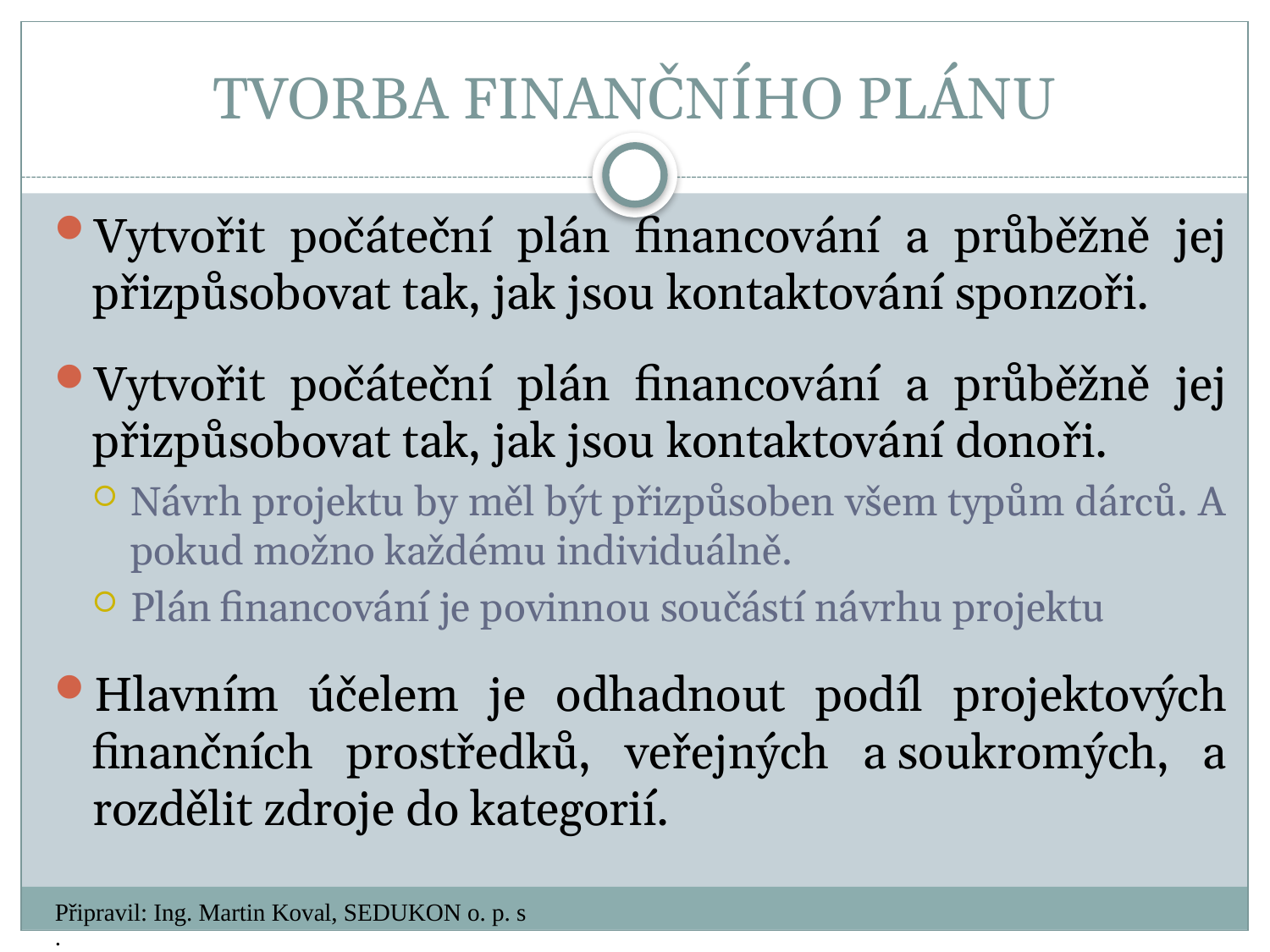

# TVORBA FINANČNÍHO PLÁNU
Vytvořit počáteční plán financování a průběžně jej přizpůsobovat tak, jak jsou kontaktování sponzoři.

Vytvořit počáteční plán financování a průběžně jej přizpůsobovat tak, jak jsou kontaktování donoři.
Návrh projektu by měl být přizpůsoben všem typům dárců. A pokud možno každému individuálně.
Plán financování je povinnou součástí návrhu projektu

Hlavním účelem je odhadnout podíl projektových finančních prostředků, veřejných a soukromých, a rozdělit zdroje do kategorií.

Připravil: Ing. Martin Koval, SEDUKON o. p. s.